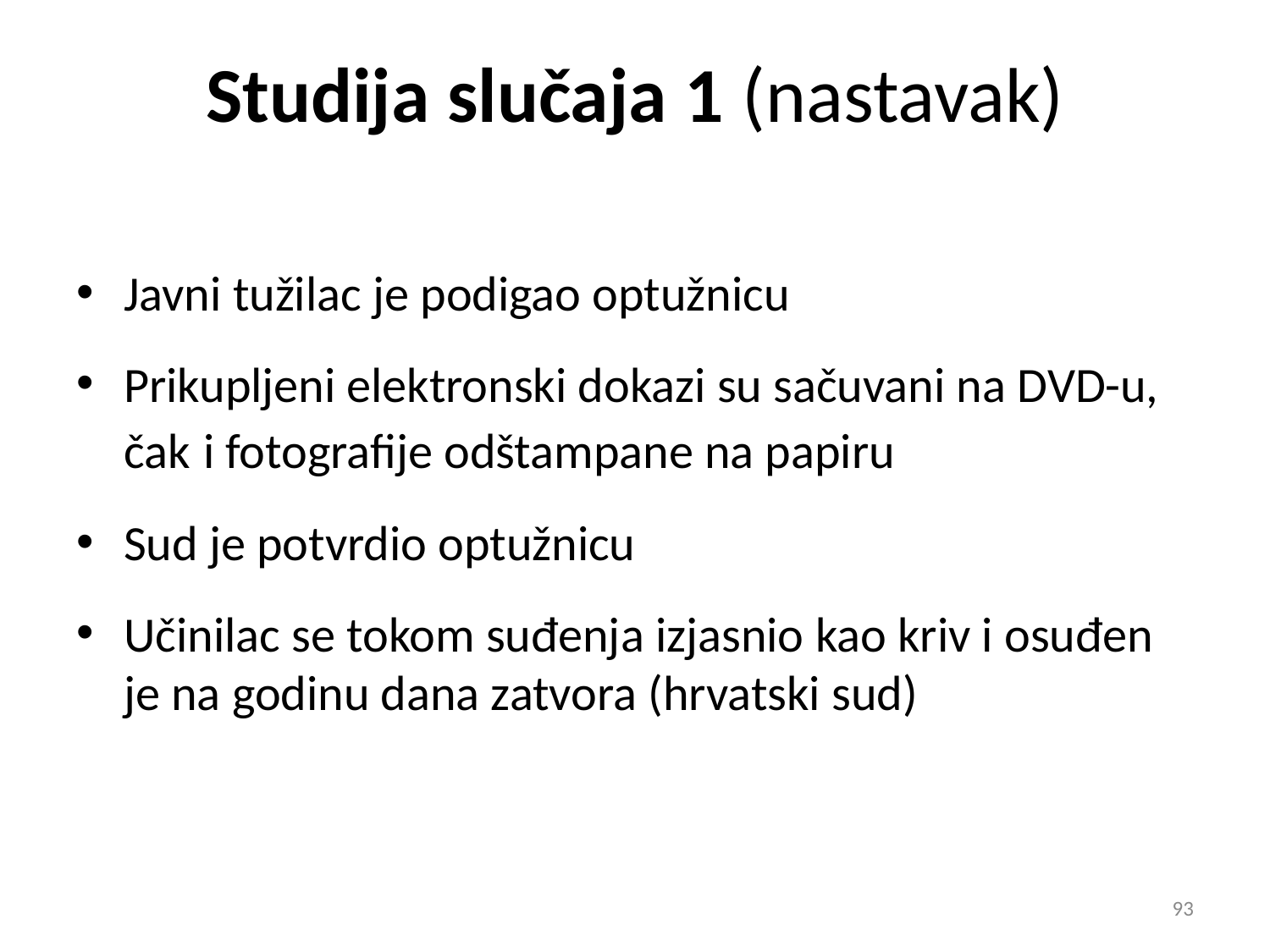

# Studija slučaja 1 (nastavak)
Javni tužilac je podigao optužnicu
Prikupljeni elektronski dokazi su sačuvani na DVD-u, čak i fotografije odštampane na papiru
Sud je potvrdio optužnicu
Učinilac se tokom suđenja izjasnio kao kriv i osuđen je na godinu dana zatvora (hrvatski sud)

93